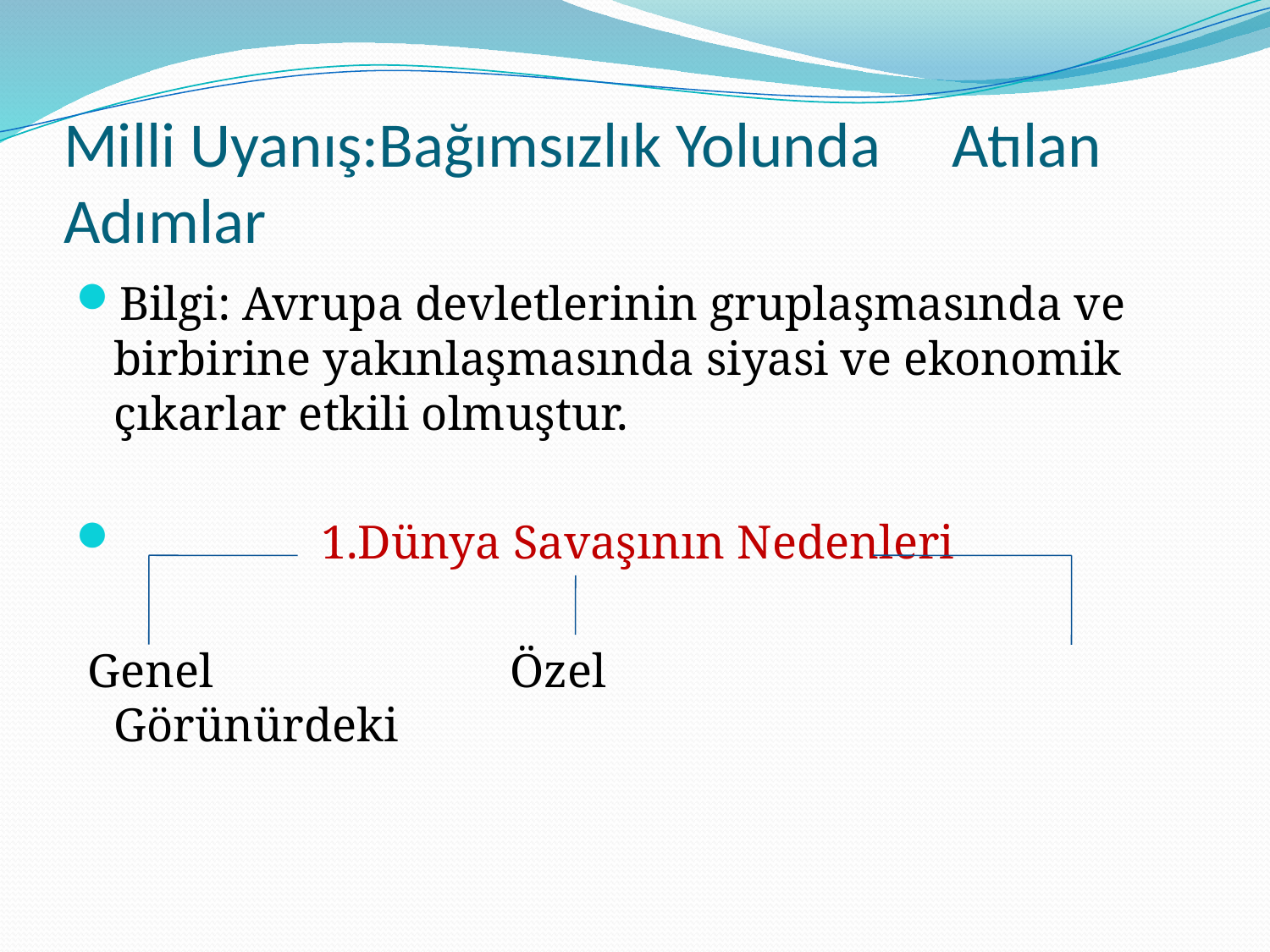

# Milli Uyanış:Bağımsızlık Yolunda     Atılan Adımlar
Bilgi: Avrupa devletlerinin gruplaşmasında ve birbirine yakınlaşmasında siyasi ve ekonomik çıkarlar etkili olmuştur.

                 1.Dünya Savaşının Nedenleri

 Genel                         Özel                            Görünürdeki